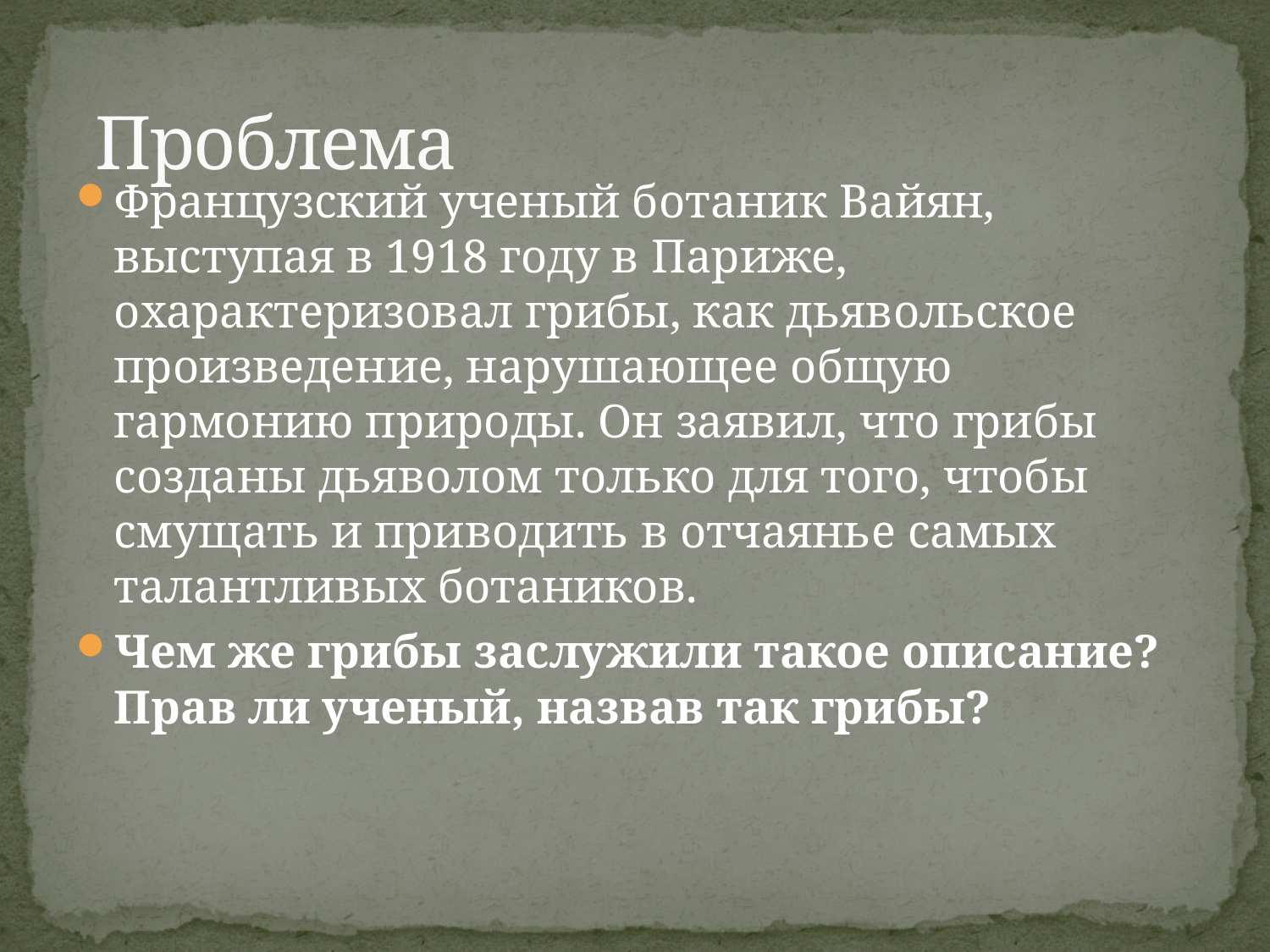

# Проблема
Французский ученый ботаник Вайян, выступая в 1918 году в Париже, охарактеризовал грибы, как дьявольское произведение, нарушающее общую гармонию природы. Он заявил, что грибы созданы дьяволом только для того, чтобы смущать и приводить в отчаянье самых талантливых ботаников.
Чем же грибы заслужили такое описание? Прав ли ученый, назвав так грибы?